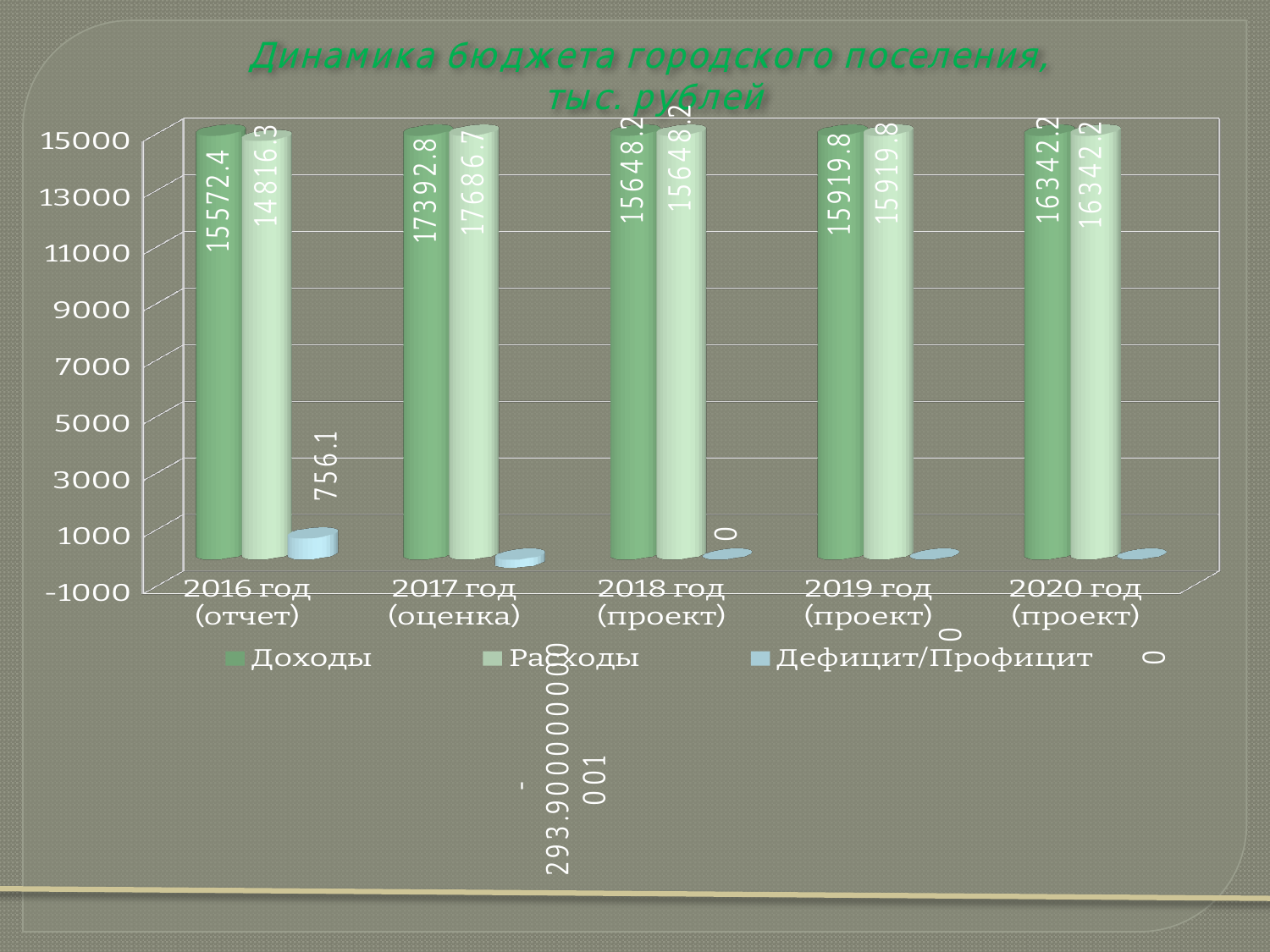

Динамика бюджета городского поселения,
тыс. рублей

[unsupported chart]